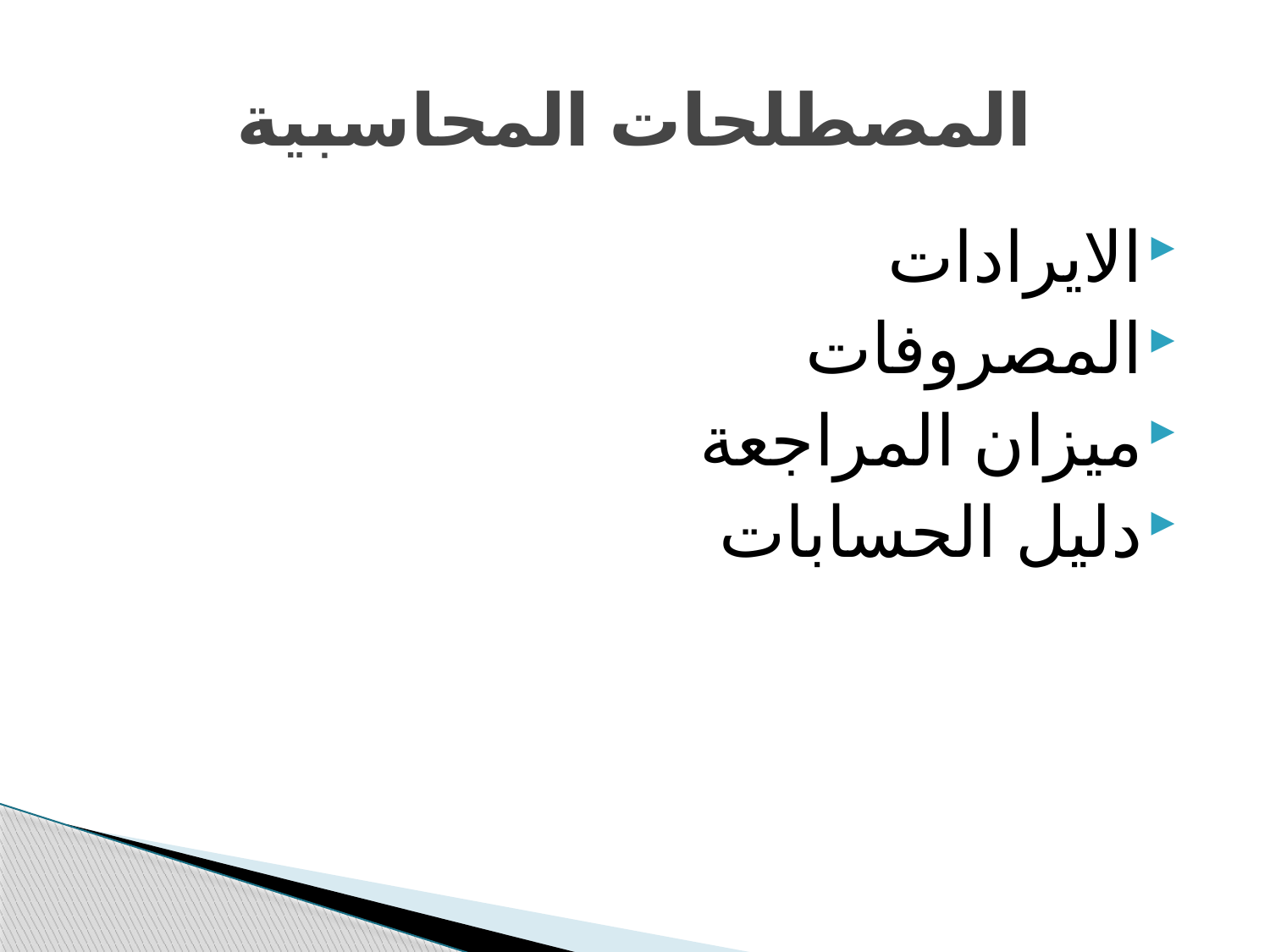

# المصطلحات المحاسبية
الايرادات
المصروفات
ميزان المراجعة
دليل الحسابات